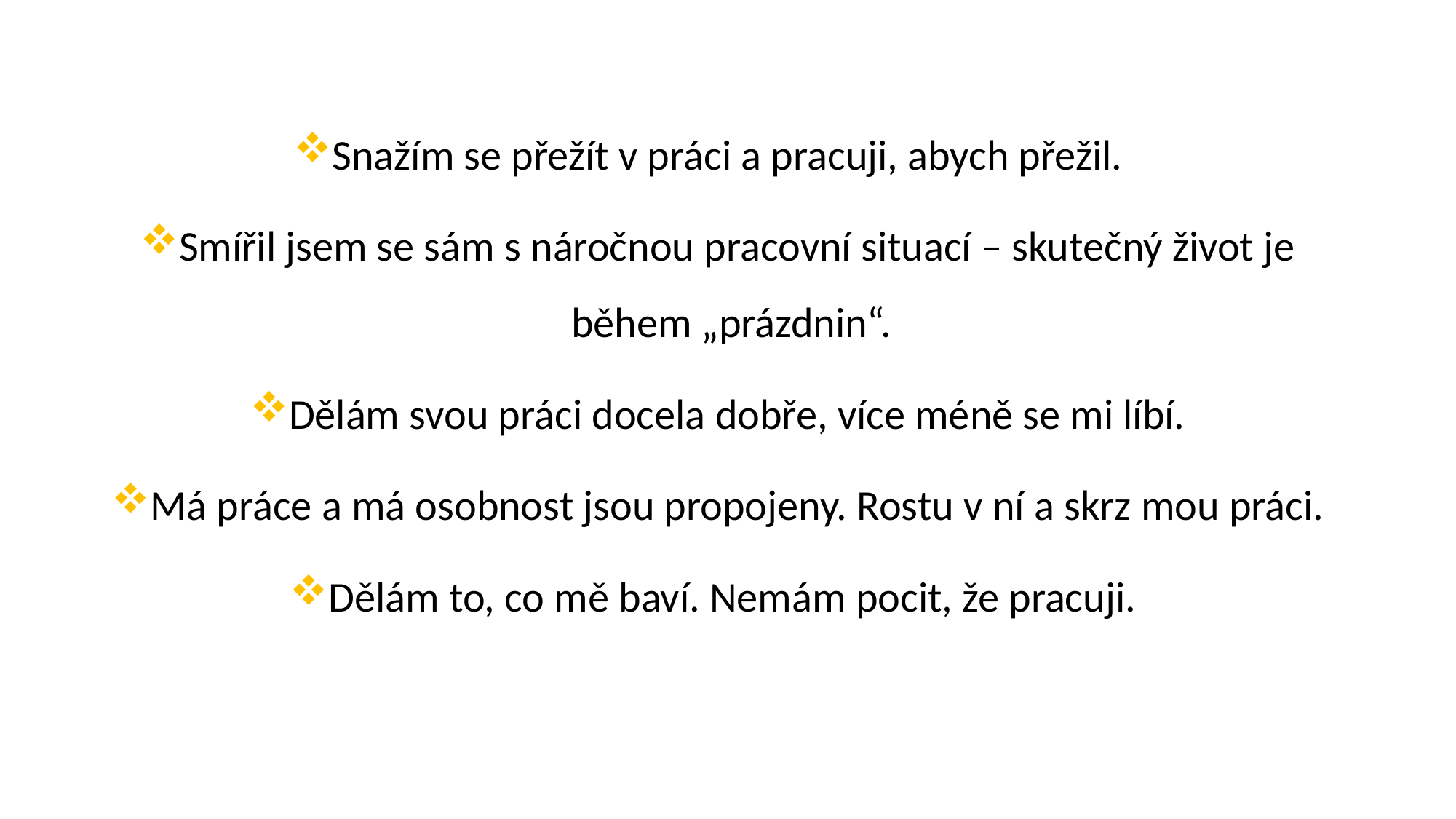

Snažím se přežít v práci a pracuji, abych přežil.
Smířil jsem se sám s náročnou pracovní situací – skutečný život je během „prázdnin“.
Dělám svou práci docela dobře, více méně se mi líbí.
Má práce a má osobnost jsou propojeny. Rostu v ní a skrz mou práci.
Dělám to, co mě baví. Nemám pocit, že pracuji.